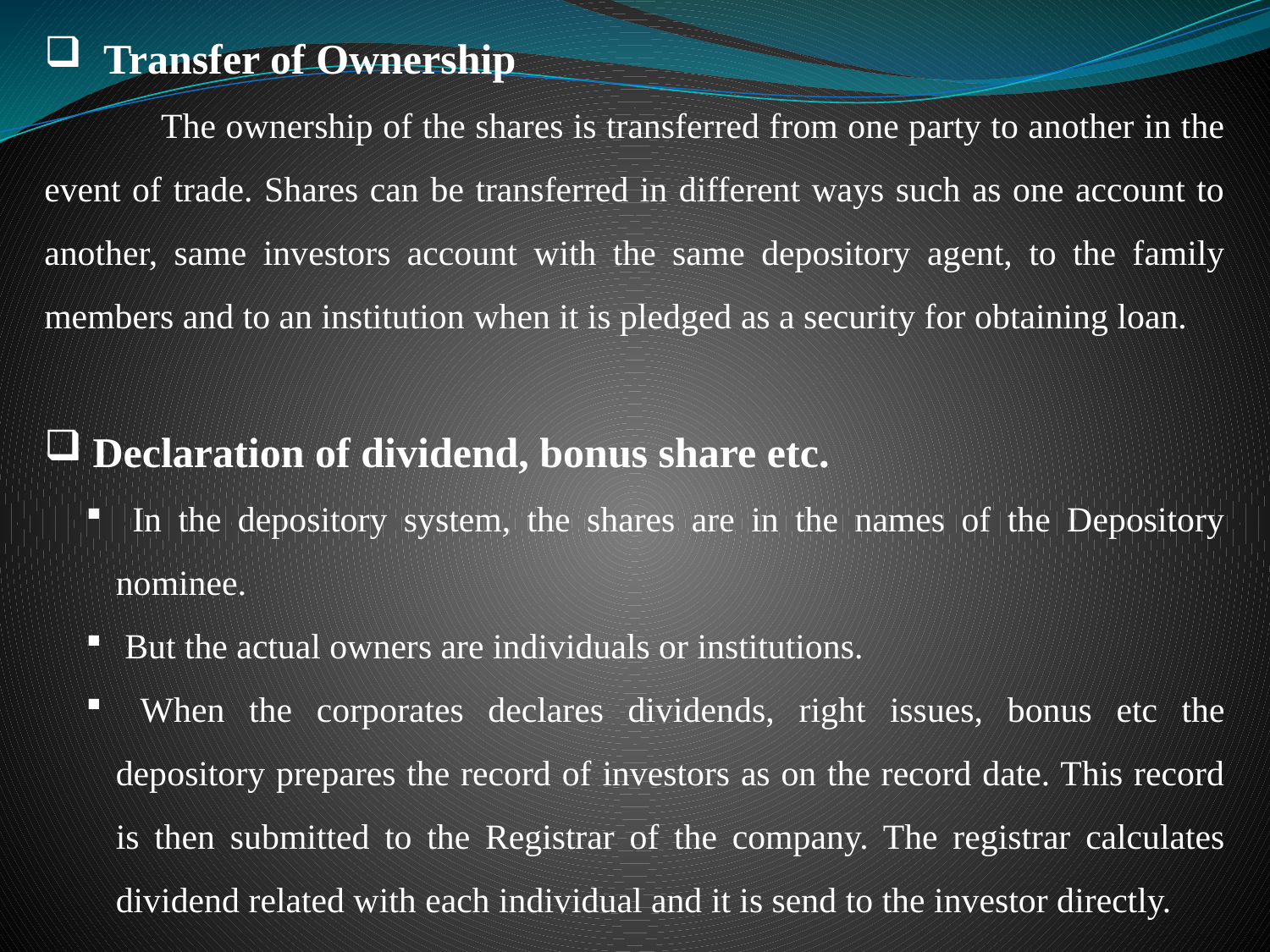

Transfer of Ownership
            The ownership of the shares is transferred from one party to another in the event of trade. Shares can be transferred in different ways such as one account to another, same investors account with the same depository agent, to the family members and to an institution when it is pledged as a security for obtaining loan.

 Declaration of dividend, bonus share etc.
 In the depository system, the shares are in the names of the Depository nominee.
 But the actual owners are individuals or institutions.
 When the corporates declares dividends, right issues, bonus etc the depository prepares the record of investors as on the record date. This record is then submitted to the Registrar of the company. The registrar calculates dividend related with each individual and it is send to the investor directly.